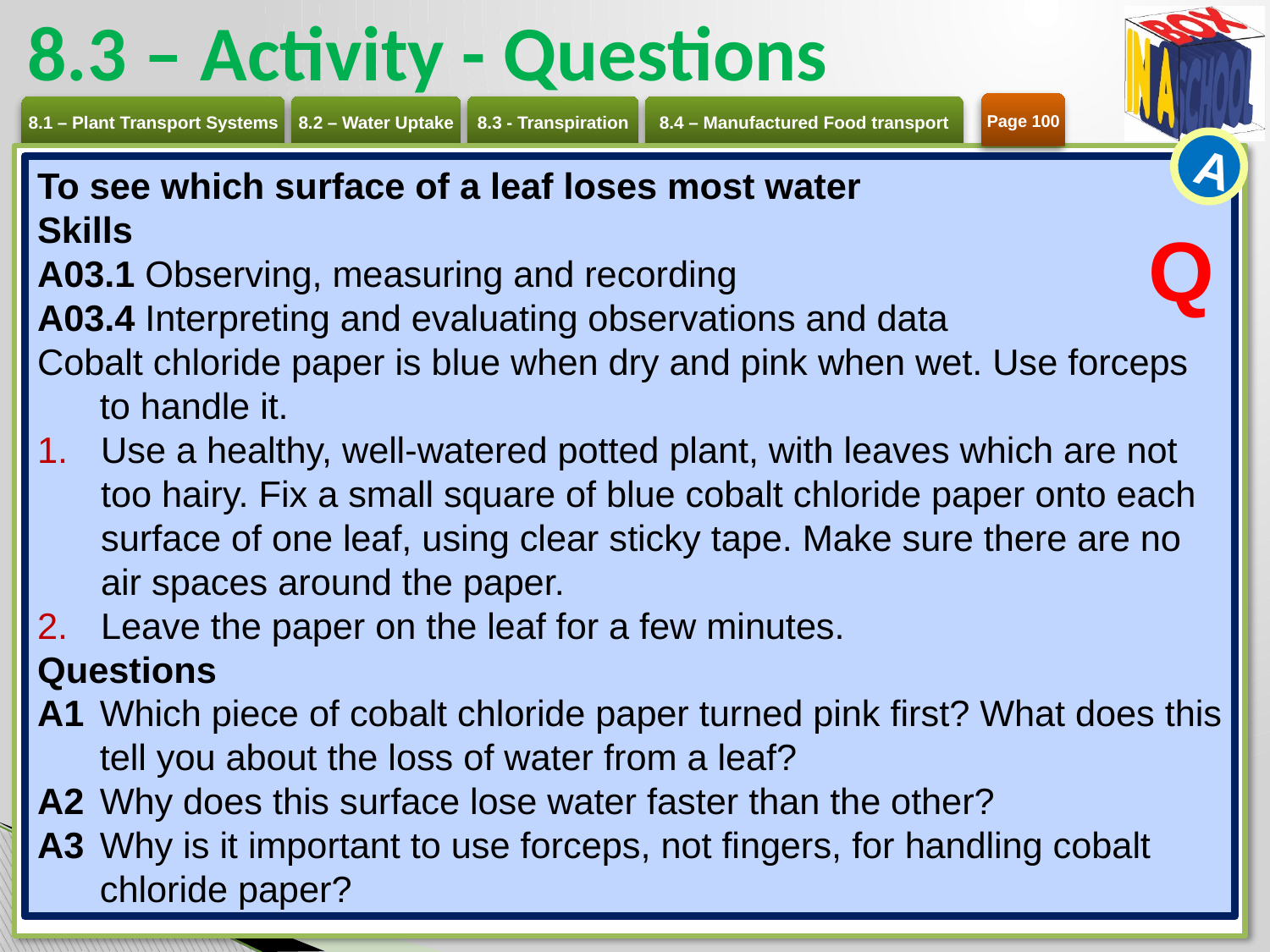

# 8.3 – Activity - Questions
Page 100
A
To see which surface of a leaf loses most water
Skills
A03.1 Observing, measuring and recording
A03.4 Interpreting and evaluating observations and data
Cobalt chloride paper is blue when dry and pink when wet. Use forceps to handle it.
Use a healthy, well-watered potted plant, with leaves which are not too hairy. Fix a small square of blue cobalt chloride paper onto each surface of one leaf, using clear sticky tape. Make sure there are no air spaces around the paper.
Leave the paper on the leaf for a few minutes.
Questions
A1 	Which piece of cobalt chloride paper turned pink first? What does this tell you about the loss of water from a leaf?
A2 	Why does this surface lose water faster than the other?
A3 	Why is it important to use forceps, not fingers, for handling cobalt chloride paper?
Q